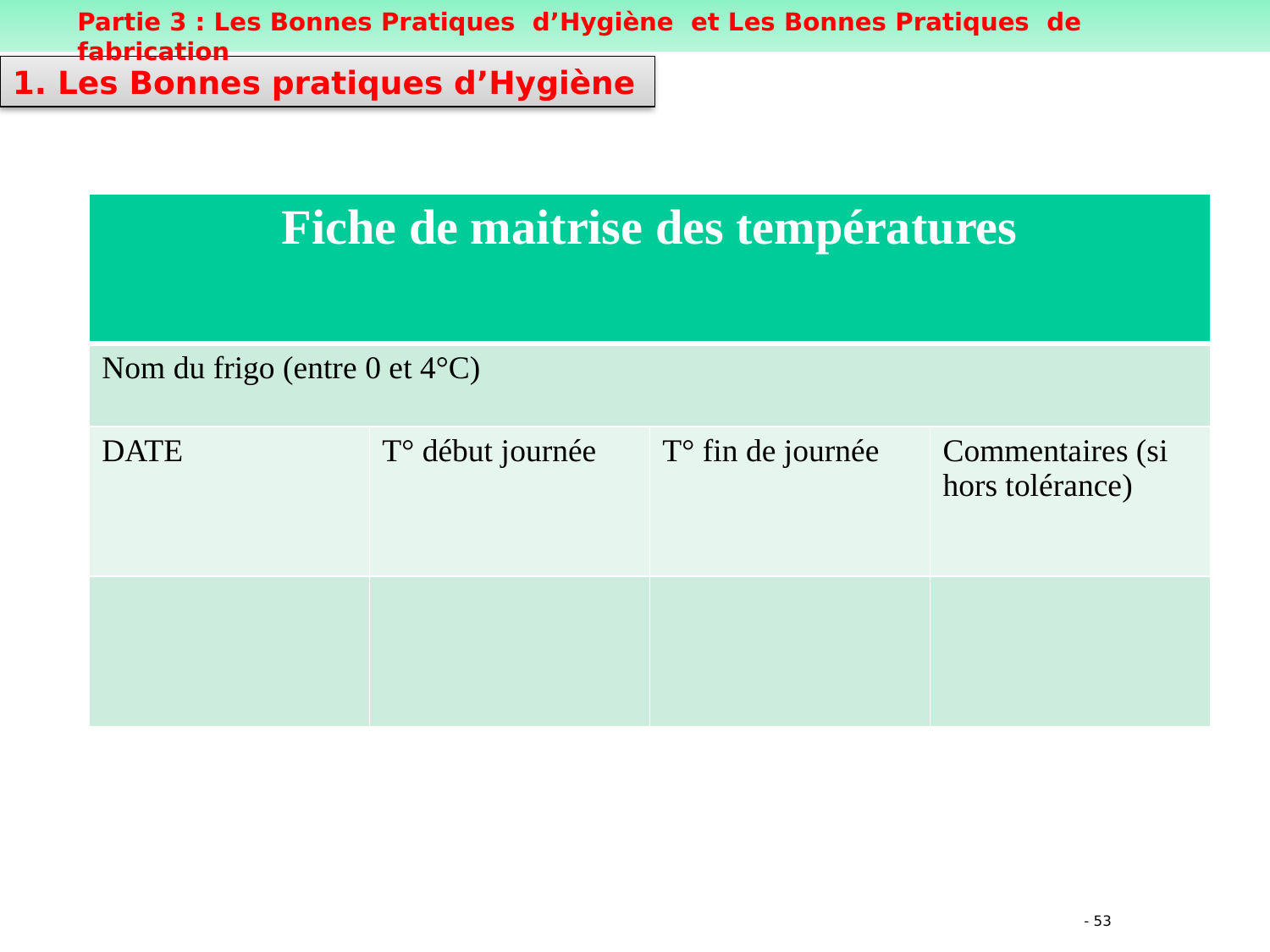

Partie 3 : Les Bonnes Pratiques  d’Hygiène  et Les Bonnes Pratiques  de fabrication
1. Les Bonnes pratiques d’Hygiène
| Fiche de maitrise des températures |  |  |  |
| --- | --- | --- | --- |
| Nom du frigo (entre 0 et 4°C) |  |  |  |
| DATE | T° début journée | T° fin de journée | Commentaires (si hors tolérance) |
|  |  |  |  |